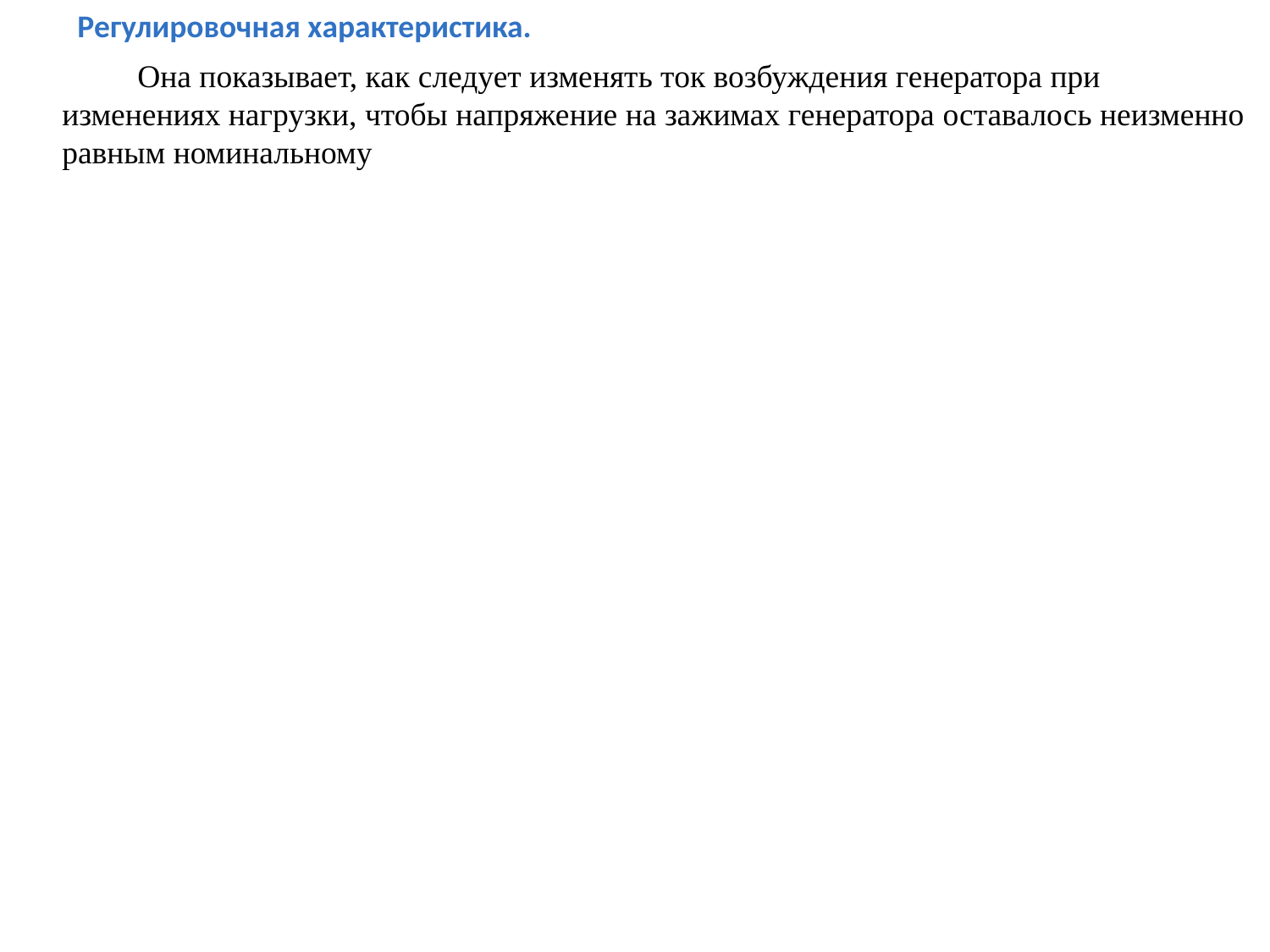

Регулировочная характеристика.
Она показывает, как следует изменять ток возбуждения генератора при изменениях нагрузки, чтобы напряжение на зажимах генератора оставалось неизменно равным номинальному